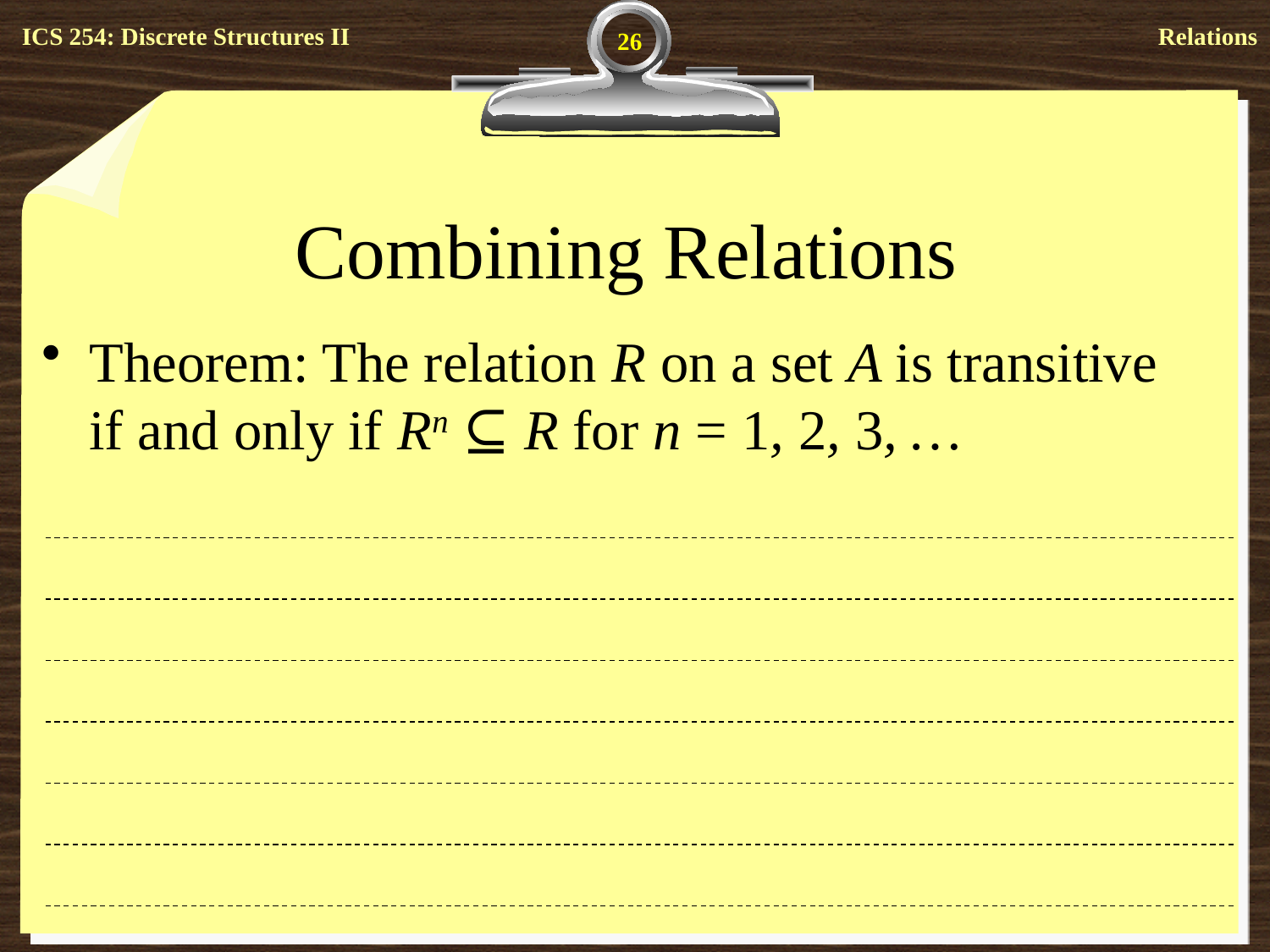

26
# Combining Relations
Theorem: The relation R on a set A is transitive if and only if Rn ⊆ R for n = 1, 2, 3, …